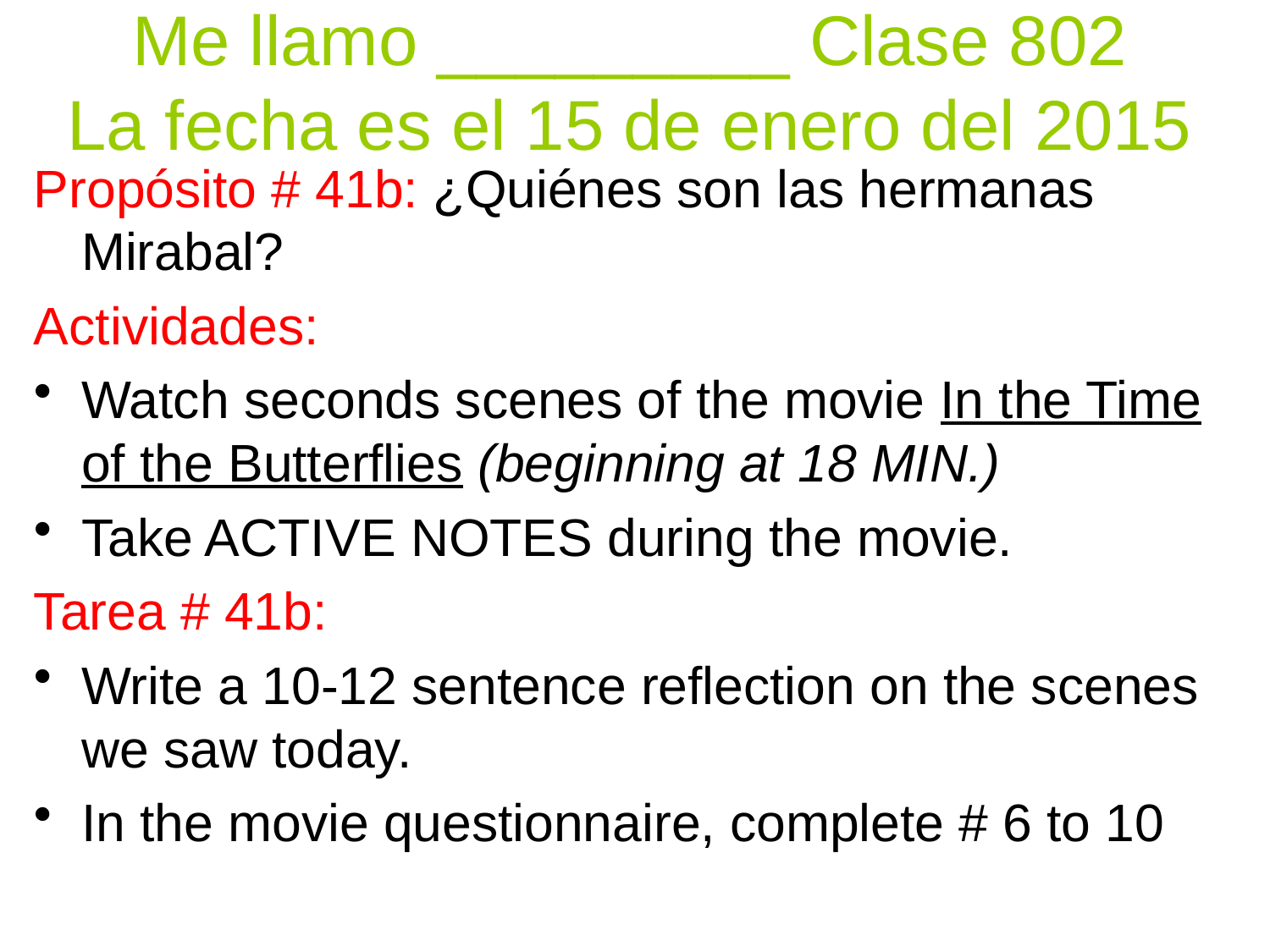

# Me llamo _________ Clase 802 La fecha es el 15 de enero del 2015
Propósito # 41b: ¿Quiénes son las hermanas Mirabal?
Actividades:
Watch seconds scenes of the movie In the Time of the Butterflies (beginning at 18 MIN.)
Take ACTIVE NOTES during the movie.
Tarea # 41b:
Write a 10-12 sentence reflection on the scenes we saw today.
In the movie questionnaire, complete # 6 to 10